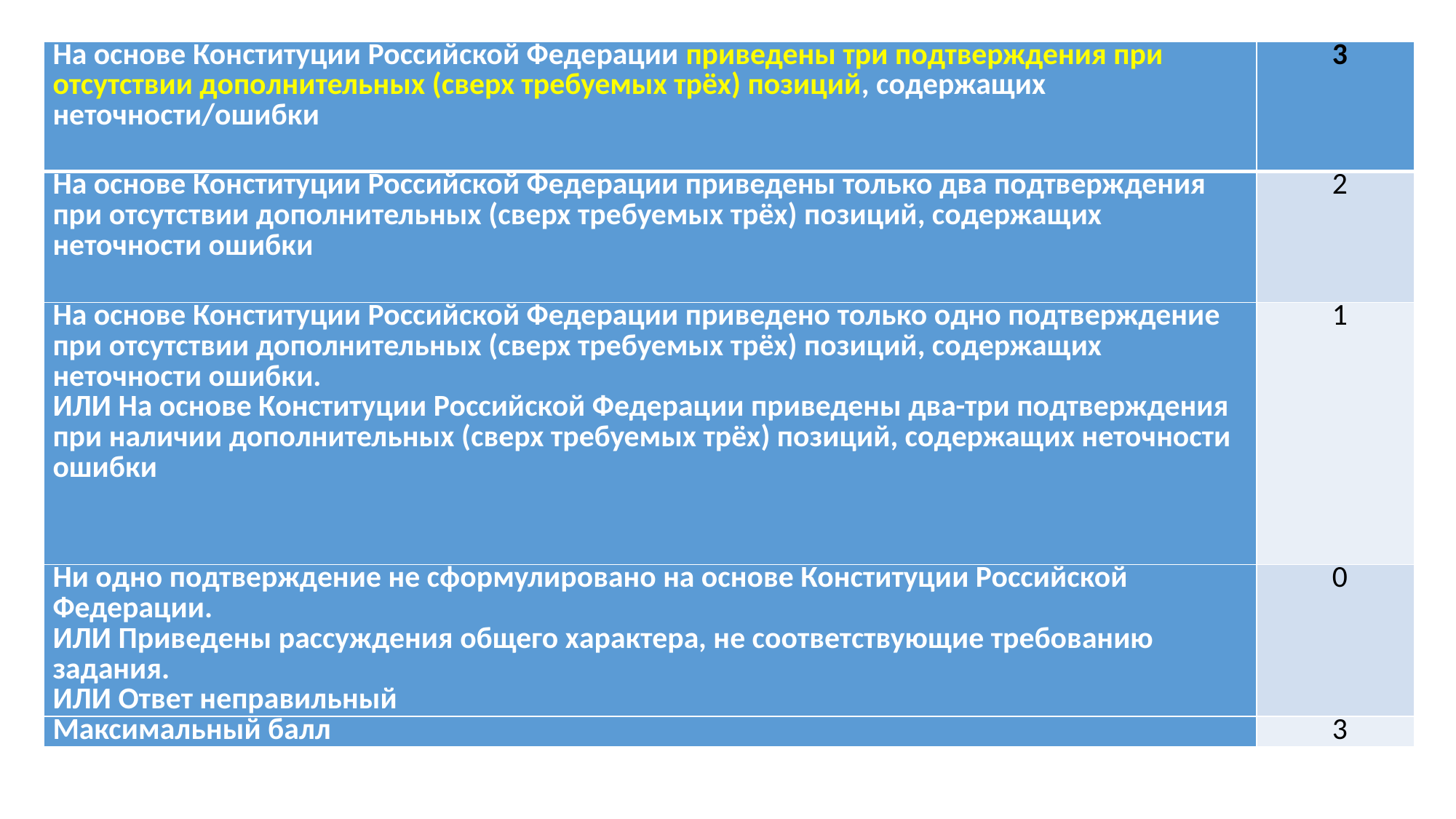

| На основе Конституции Российской Федерации приведены три подтверждения при отсутствии дополнительных (сверх требуемых трёх) позиций, содержащих неточности/ошибки | 3 |
| --- | --- |
| На основе Конституции Российской Федерации приведены только два подтверждения при отсутствии дополнительных (сверх требуемых трёх) позиций, содержащих неточности ошибки | 2 |
| На основе Конституции Российской Федерации приведено только одно подтверждение при отсутствии дополнительных (сверх требуемых трёх) позиций, содержащих неточности ошибки. ИЛИ На основе Конституции Российской Федерации приведены два-три подтверждения при наличии дополнительных (сверх требуемых трёх) позиций, содержащих неточности ошибки | 1 |
| Ни одно подтверждение не сформулировано на основе Конституции Российской Федерации. ИЛИ Приведены рассуждения общего характера, не соответствующие требованию задания. ИЛИ Ответ неправильный | 0 |
| Максимальный балл | 3 |